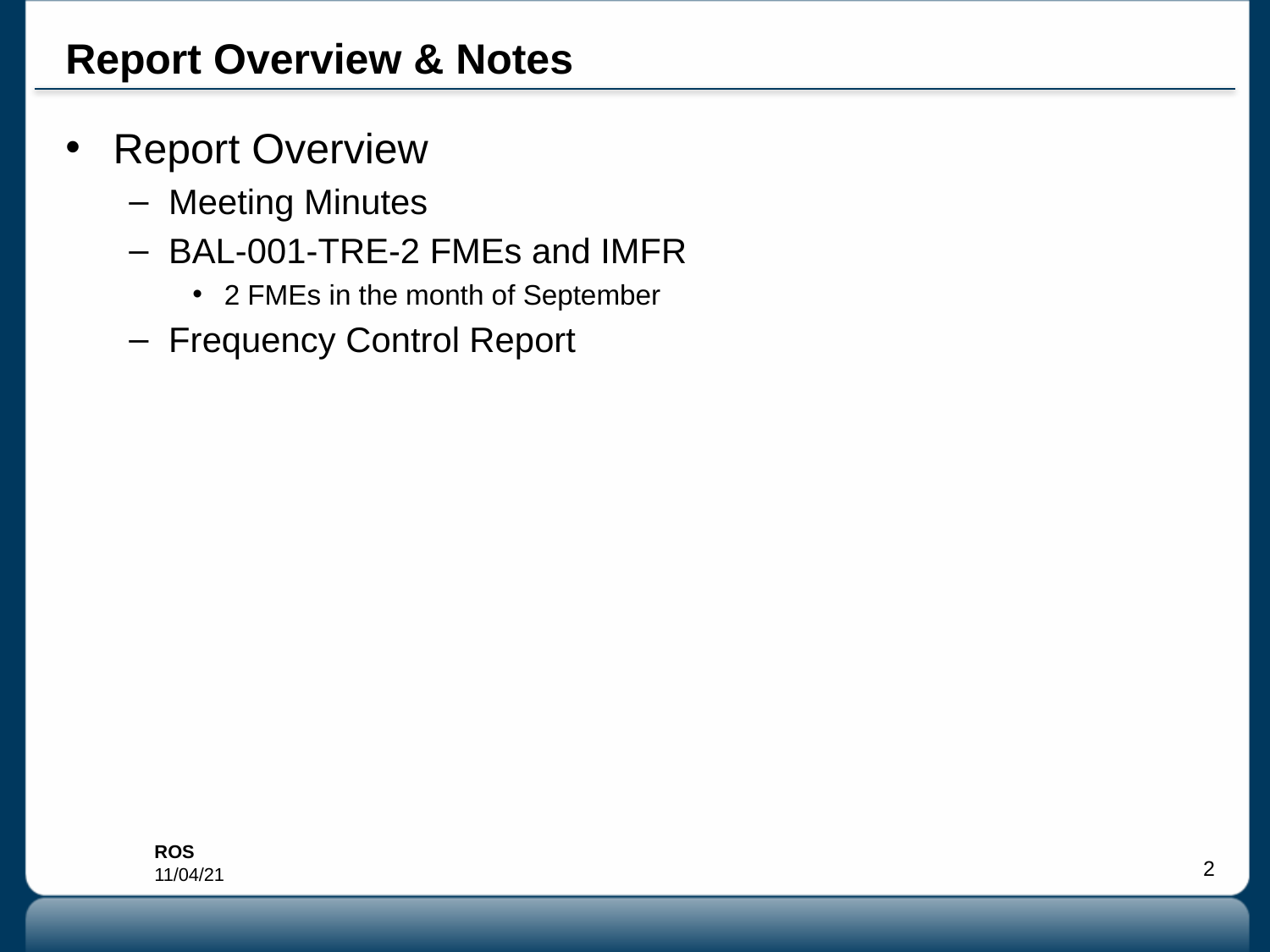

# Report Overview & Notes
Report Overview
Meeting Minutes
BAL-001-TRE-2 FMEs and IMFR
2 FMEs in the month of September
Frequency Control Report